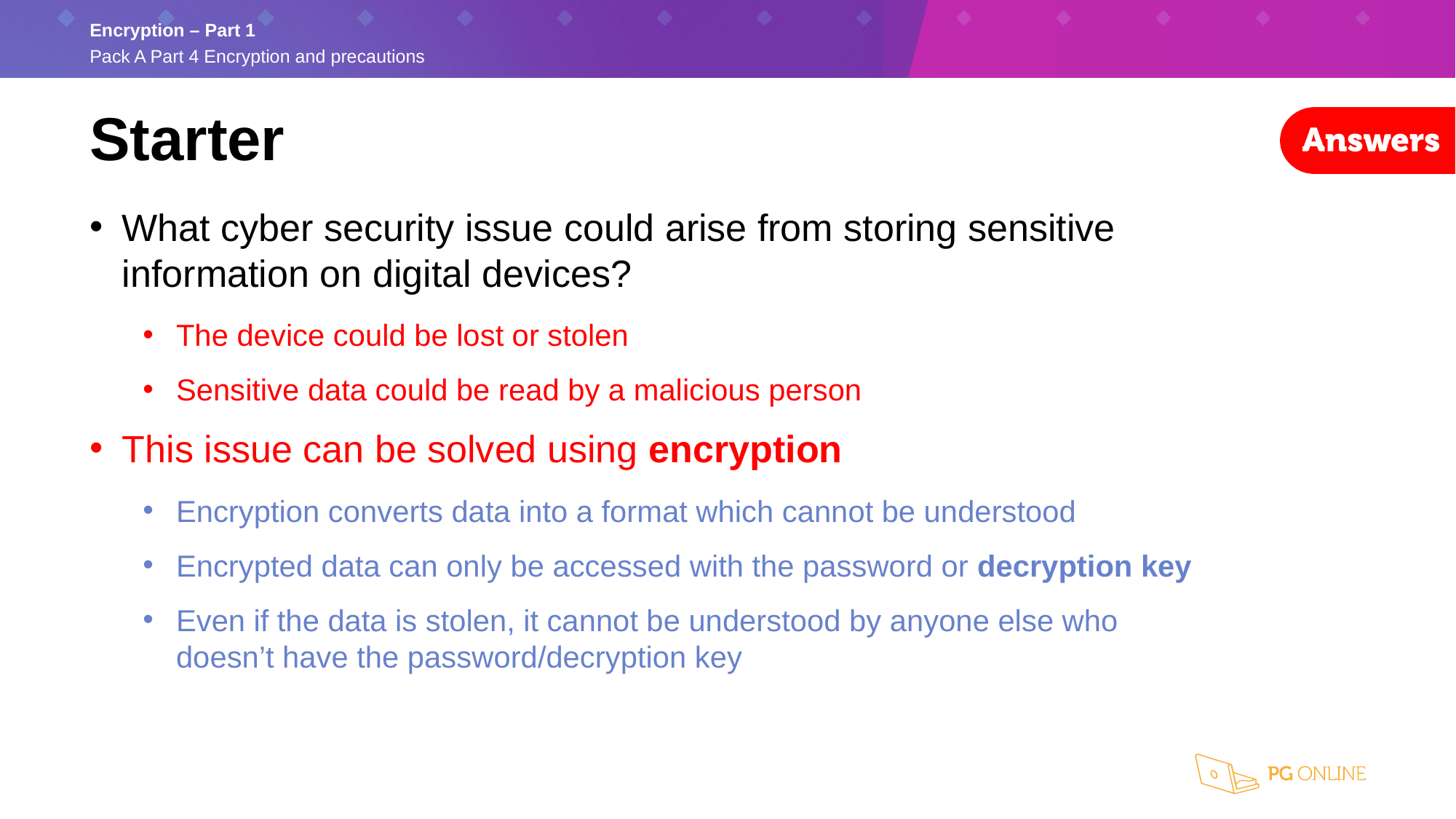

Starter
What cyber security issue could arise from storing sensitive information on digital devices?
The device could be lost or stolen
Sensitive data could be read by a malicious person
This issue can be solved using encryption
Encryption converts data into a format which cannot be understood
Encrypted data can only be accessed with the password or decryption key
Even if the data is stolen, it cannot be understood by anyone else who doesn’t have the password/decryption key